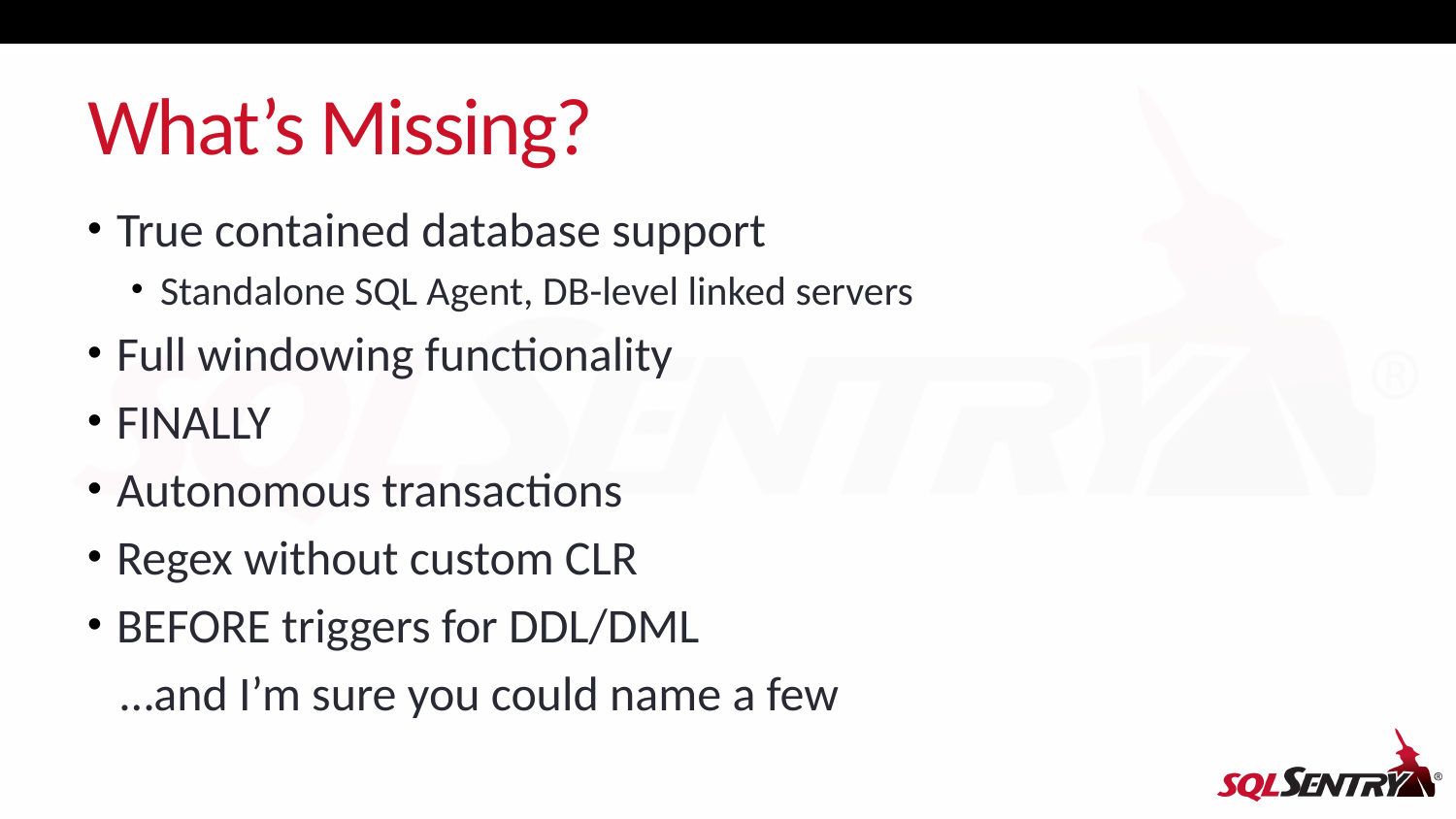

# What’s Missing?
True contained database support
Standalone SQL Agent, DB-level linked servers
Full windowing functionality
FINALLY
Autonomous transactions
Regex without custom CLR
BEFORE triggers for DDL/DML
   …and I’m sure you could name a few